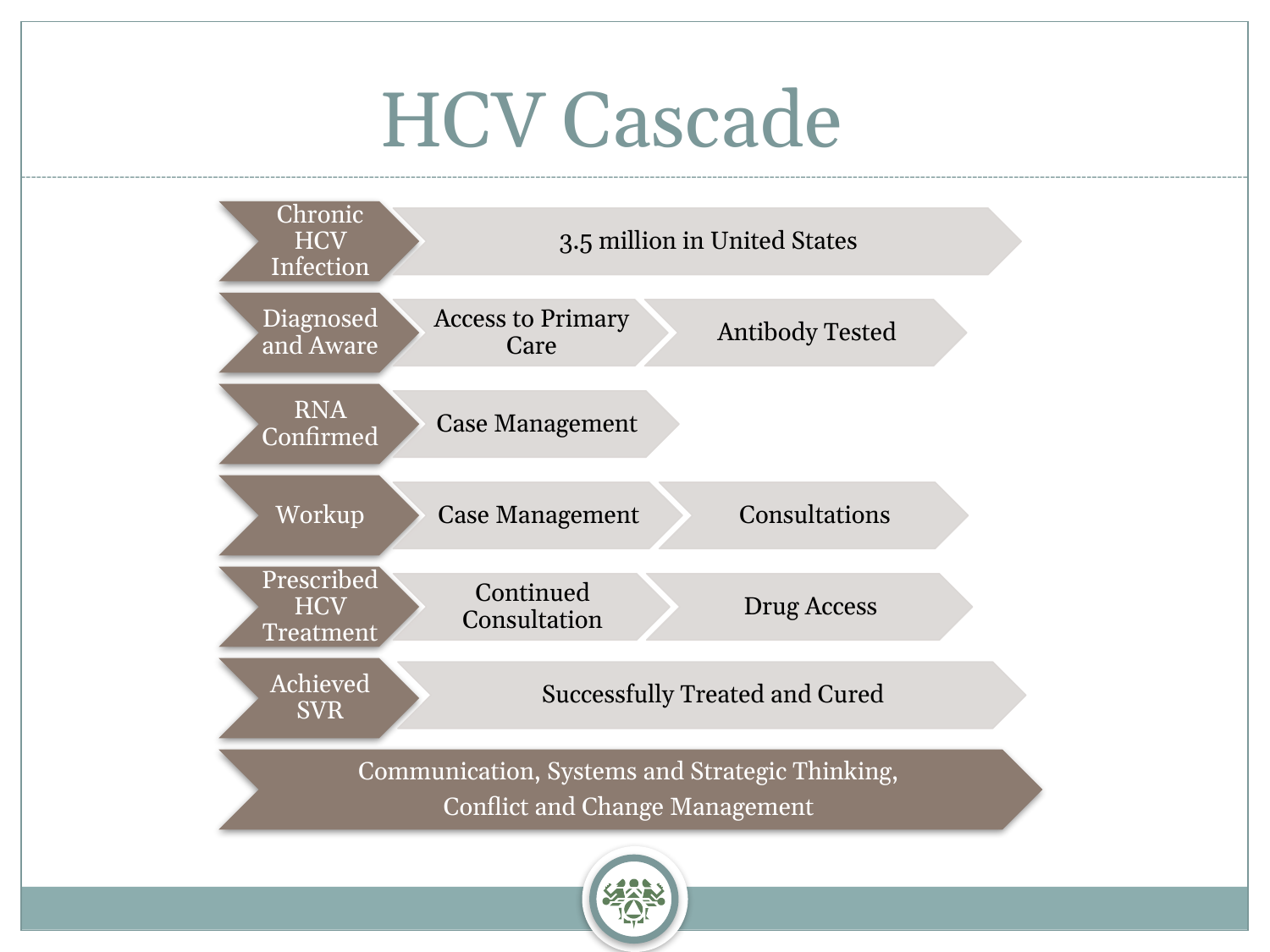

# HCV Cascade
Chronic HCV Infection
3.5 million in United States
Diagnosed and Aware
Access to Primary Care
Antibody Tested
RNA Confirmed
Case Management
Workup
Case Management
Consultations
Prescribed HCV Treatment
Continued Consultation
Drug Access
Achieved SVR
Successfully Treated and Cured
Communication, Systems and Strategic Thinking,
Conflict and Change Management